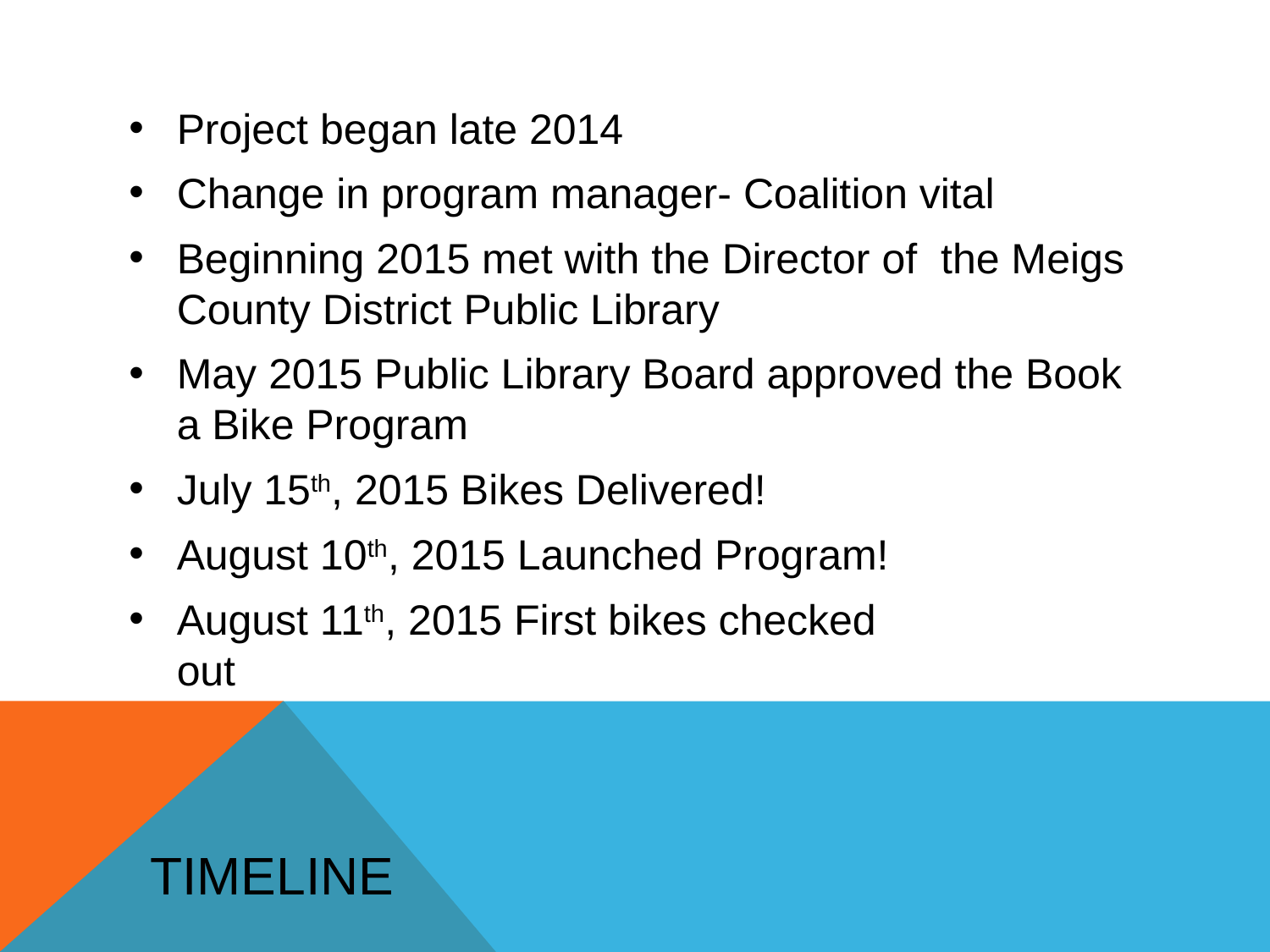

Project began late 2014
Change in program manager- Coalition vital
Beginning 2015 met with the Director of  the Meigs County District Public Library
May 2015 Public Library Board approved the Book a Bike Program
July 15th, 2015 Bikes Delivered!
August 10th, 2015 Launched Program!
August 11th, 2015 First bikes checked
out

# timeline